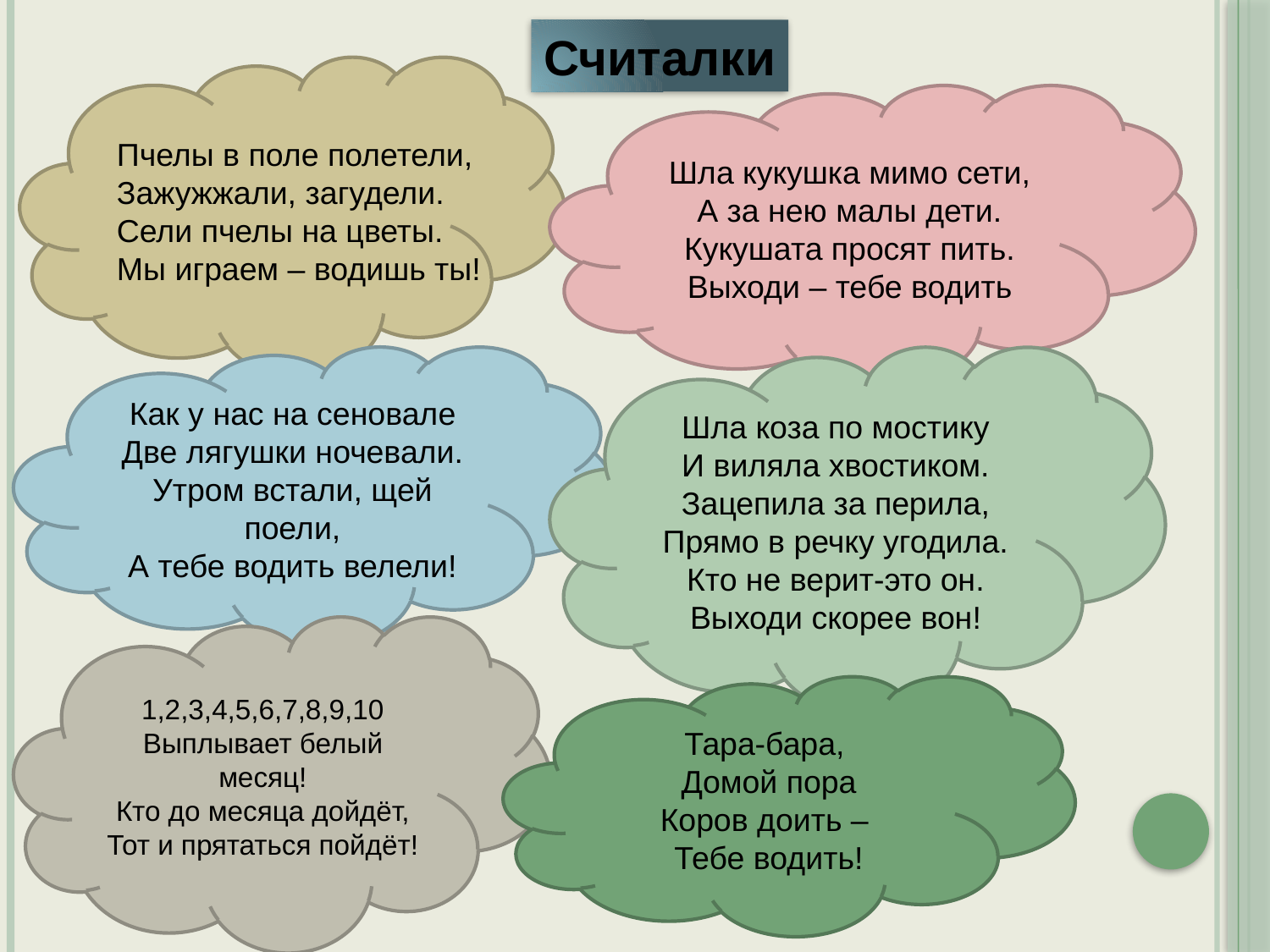

Считалки

Шла кукушка мимо сети,
А за нею малы дети.
Кукушата просят пить.
Выходи – тебе водить
Пчелы в поле полетели,
Зажужжали, загудели.
Сели пчелы на цветы.
Мы играем – водишь ты!
Как у нас на сеновале
Две лягушки ночевали.
Утром встали, щей поели,
А тебе водить велели!
Шла коза по мостику
И виляла хвостиком.
Зацепила за перила,
Прямо в речку угодила.
Кто не верит-это он.
Выходи скорее вон!

1,2,3,4,5,6,7,8,9,10
Выплывает белый месяц!
Кто до месяца дойдёт,
Тот и прятаться пойдёт!
Тара-бара,
Домой пора
Коров доить –
Тебе водить!